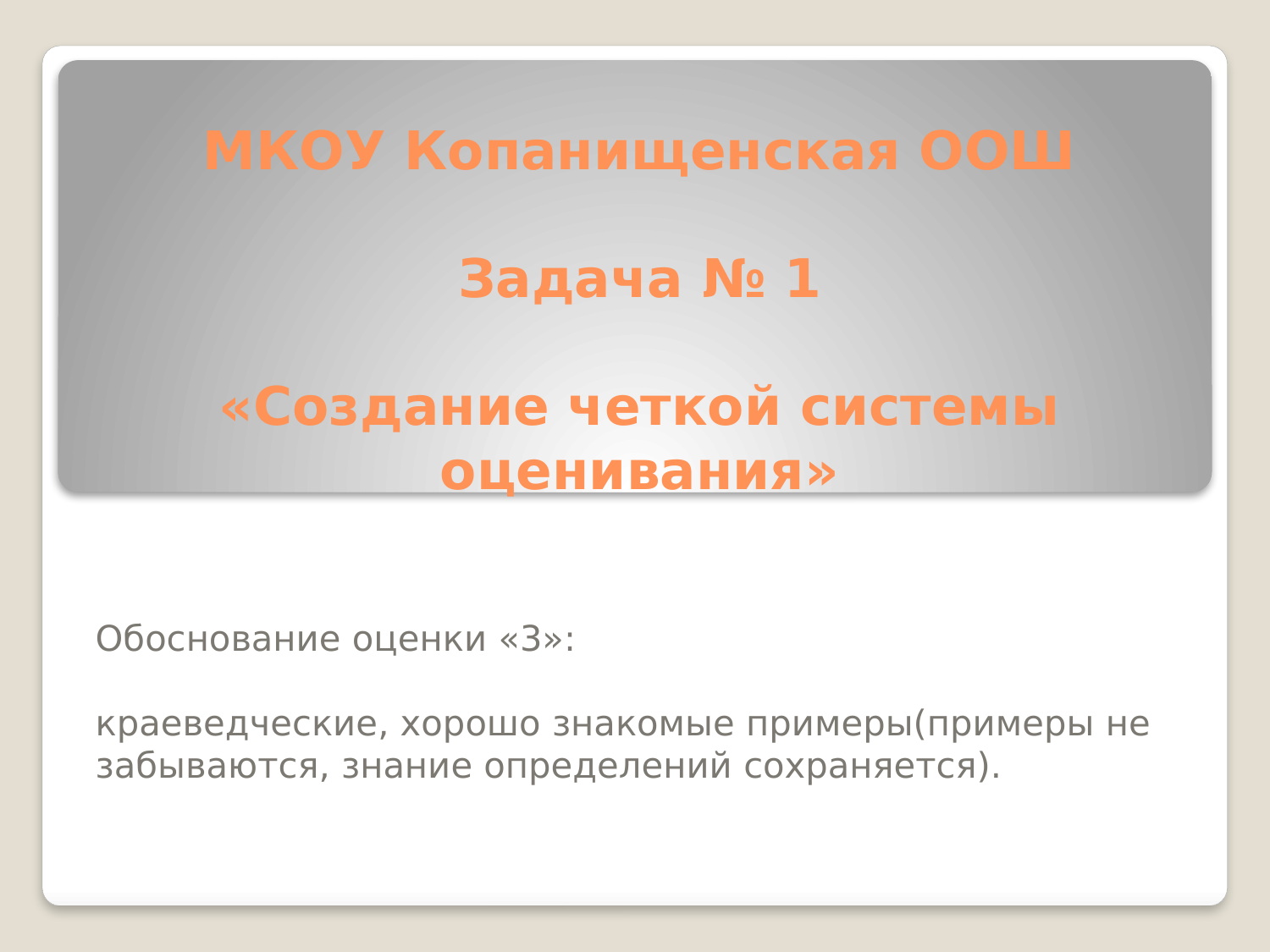

# МКОУ Копанищенская ООШ Задача № 1 «Создание четкой системы оценивания»
Обоснование оценки «3»:

краеведческие, хорошо знакомые примеры(примеры не забываются, знание определений сохраняется).